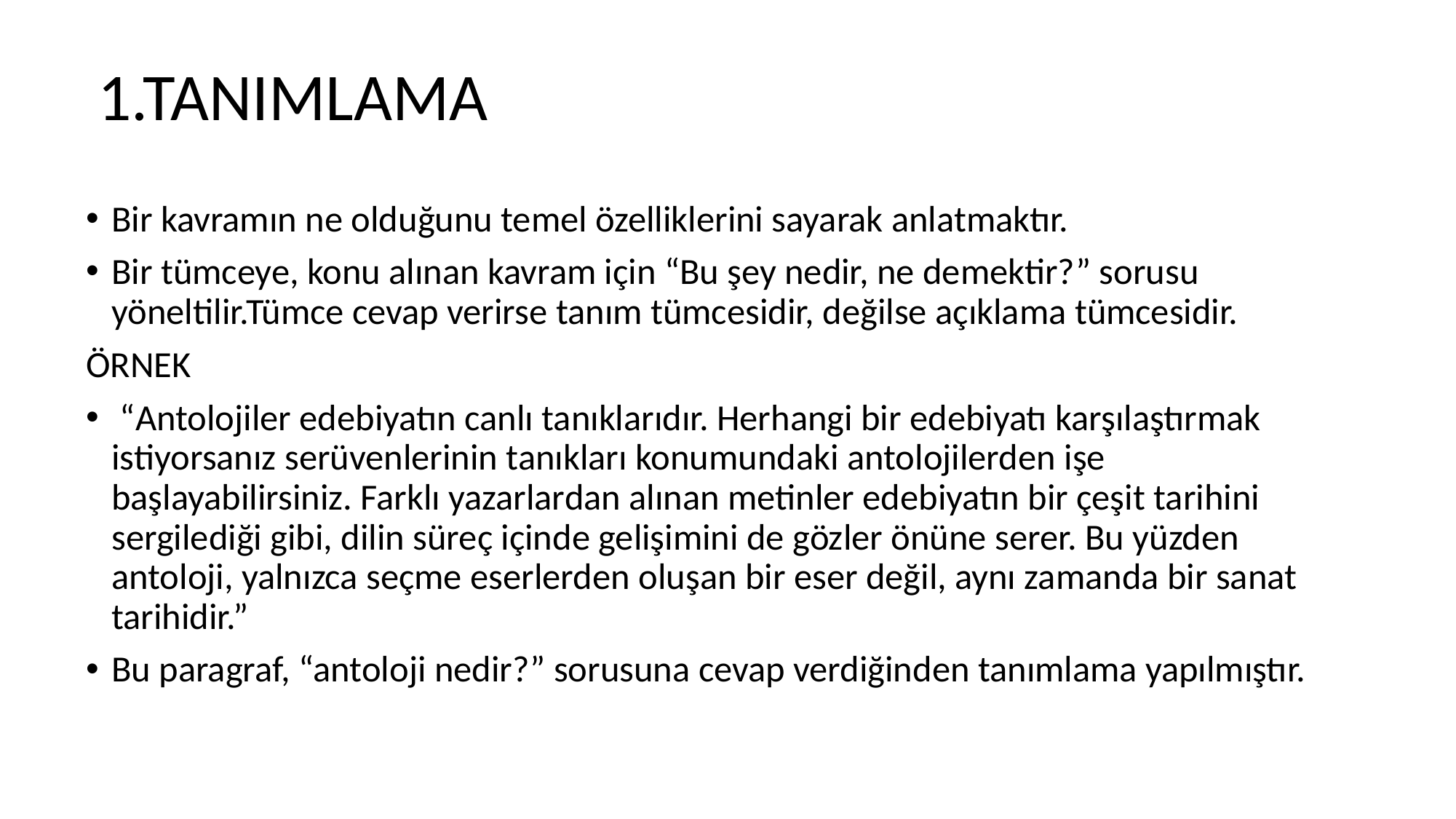

# 1.TANIMLAMA
Bir kavramın ne olduğunu temel özelliklerini sayarak anlatmaktır.
Bir tümceye, konu alınan kavram için “Bu şey nedir, ne demektir?” sorusu yöneltilir.Tümce cevap verirse tanım tümcesidir, değilse açıklama tümcesidir.
ÖRNEK
 “Antolojiler edebiyatın canlı tanıklarıdır. Herhangi bir edebiyatı karşılaştırmak istiyorsanız serüvenlerinin tanıkları konumundaki antolojilerden işe başlayabilirsiniz. Farklı yazarlardan alınan metinler edebiyatın bir çeşit tarihini sergilediği gibi, dilin süreç içinde gelişimini de gözler önüne serer. Bu yüzden antoloji, yalnızca seçme eserlerden oluşan bir eser değil, aynı zamanda bir sanat tarihidir.”
Bu paragraf, “antoloji nedir?” sorusuna cevap verdiğinden tanımlama yapılmıştır.